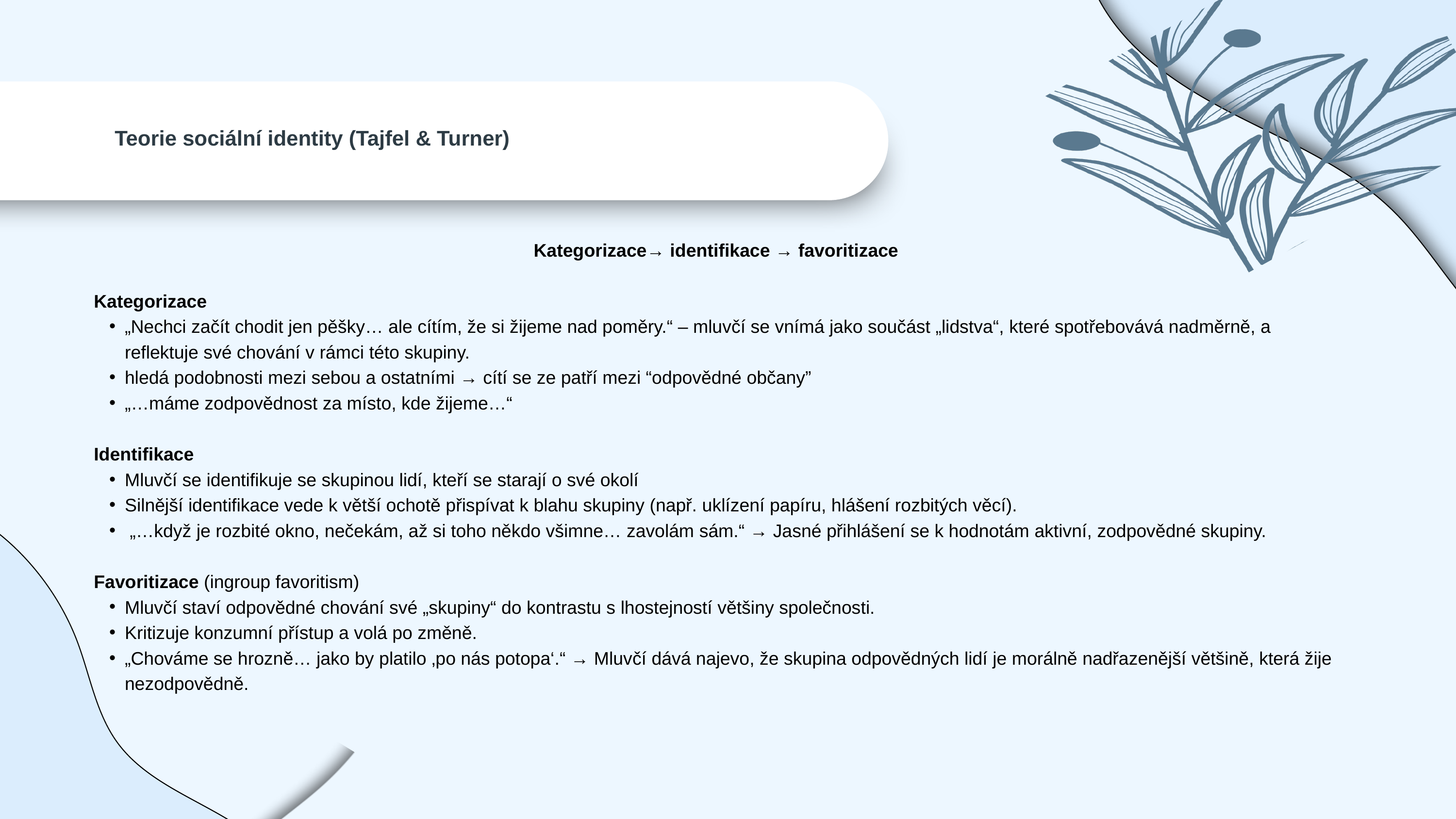

Teorie sociální identity (Tajfel & Turner)

Kategorizace→ identifikace → favoritizace

Kategorizace
„Nechci začít chodit jen pěšky… ale cítím, že si žijeme nad poměry.“ – mluvčí se vnímá jako součást „lidstva“, které spotřebovává nadměrně, a reflektuje své chování v rámci této skupiny.
hledá podobnosti mezi sebou a ostatními → cítí se ze patří mezi “odpovědné občany”
„…máme zodpovědnost za místo, kde žijeme…“

Identifikace
Mluvčí se identifikuje se skupinou lidí, kteří se starají o své okolí
Silnější identifikace vede k větší ochotě přispívat k blahu skupiny (např. uklízení papíru, hlášení rozbitých věcí).
 „…když je rozbité okno, nečekám, až si toho někdo všimne… zavolám sám.“ → Jasné přihlášení se k hodnotám aktivní, zodpovědné skupiny.

Favoritizace (ingroup favoritism)
Mluvčí staví odpovědné chování své „skupiny“ do kontrastu s lhostejností většiny společnosti.
Kritizuje konzumní přístup a volá po změně.
„Chováme se hrozně… jako by platilo ‚po nás potopa‘.“ → Mluvčí dává najevo, že skupina odpovědných lidí je morálně nadřazenější většině, která žije nezodpovědně.